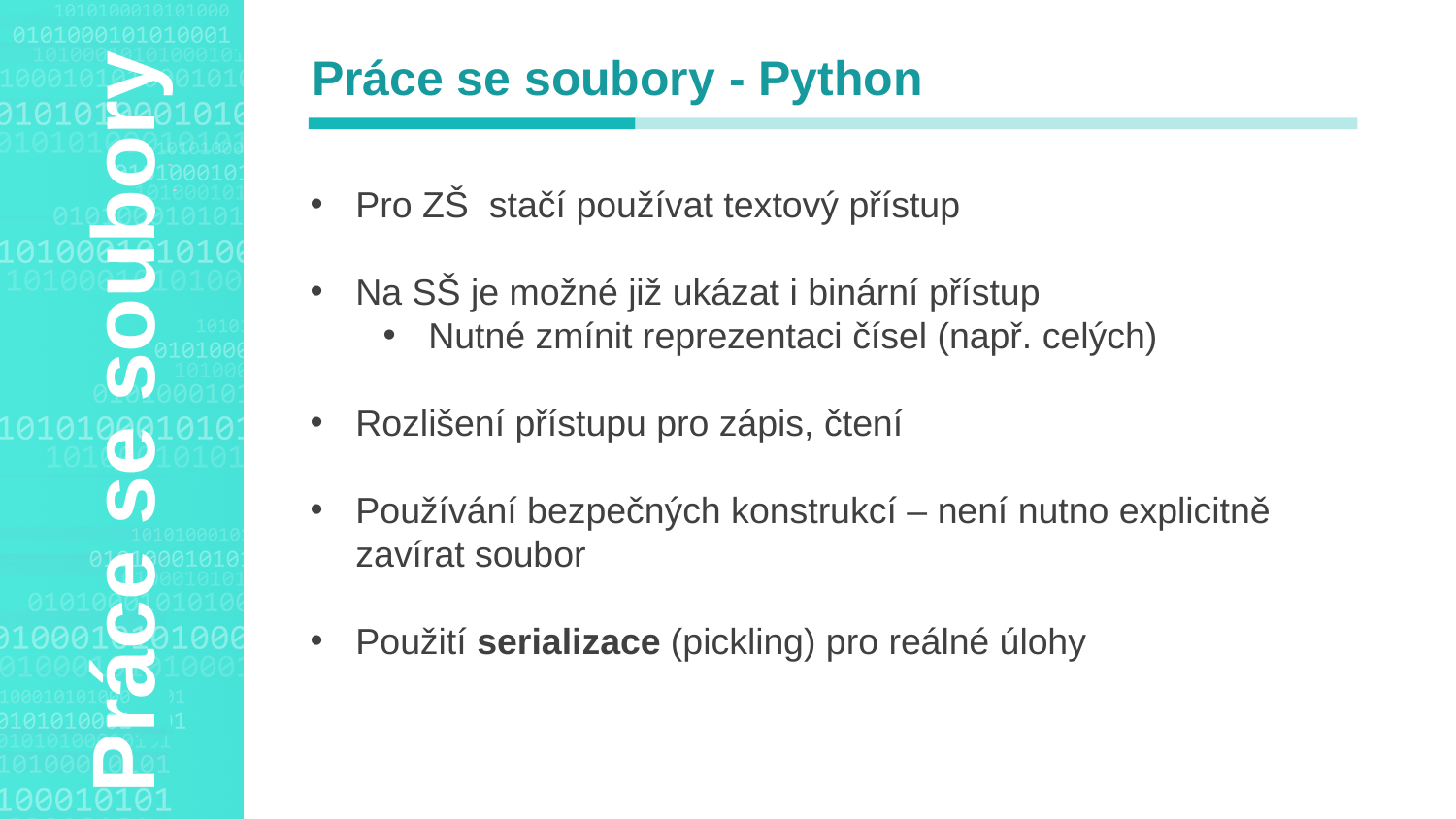

Práce se soubory - Python

Pro ZŠ  stačí používat textový přístup

Na SŠ je možné již ukázat i binární přístup
Nutné zmínit reprezentaci čísel (např. celých)

Rozlišení přístupu pro zápis, čtení

Používání bezpečných konstrukcí – není nutno explicitně zavírat soubor

Použití serializace (pickling) pro reálné úlohy

Agenda Style

Práce se soubory